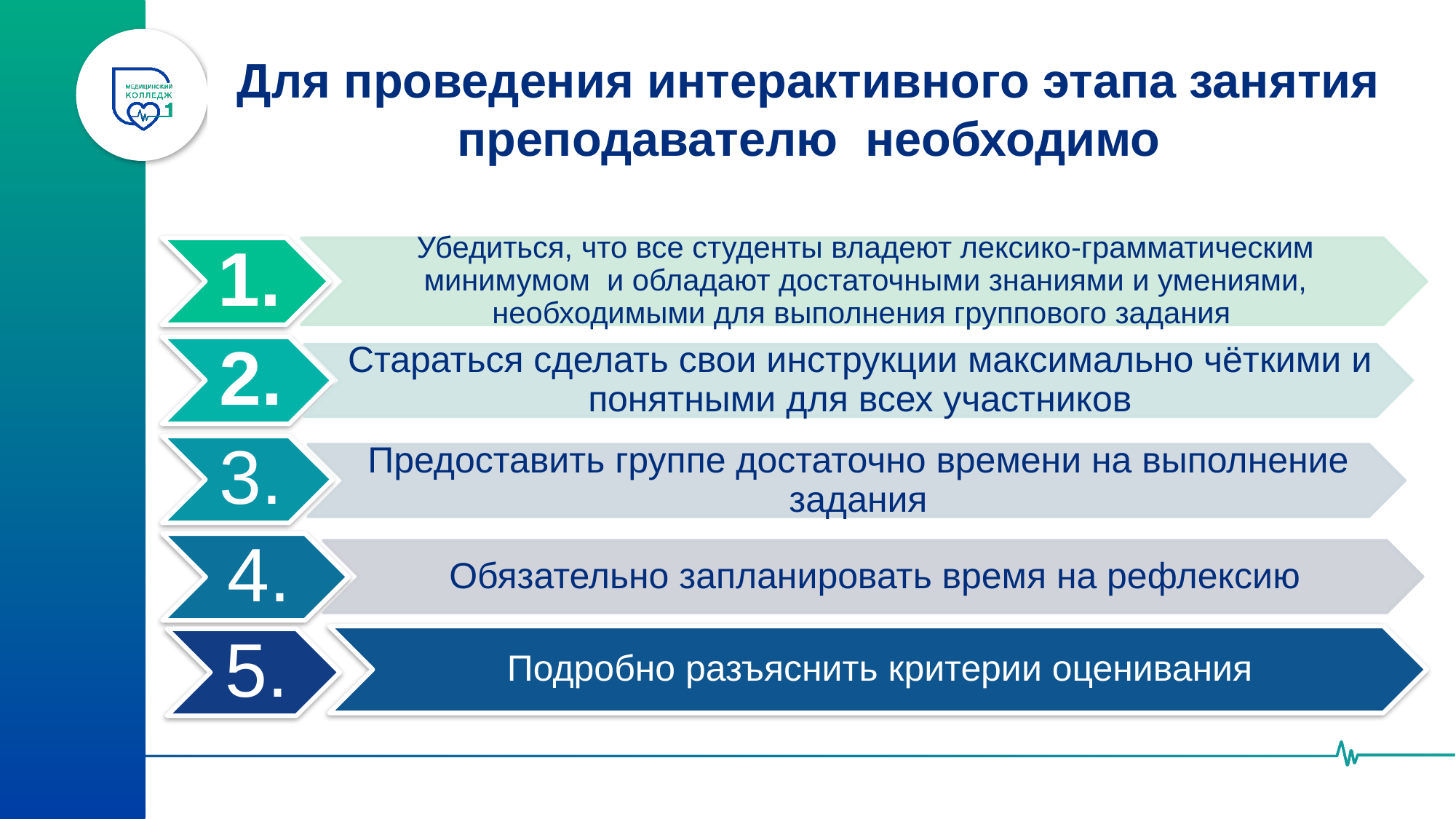

# Для проведения интерактивного этапа занятия преподавателю  необходимо
1.
Убедиться, что все студенты владеют лексико-грамматическим минимумом  и обладают достаточными знаниями и умениями, необходимыми для выполнения группового задания
2.
Стараться сделать свои инструкции максимально чёткими и понятными для всех участников
3.
Предоставить группе достаточно времени на выполнение задания
4.
Обязательно запланировать время на рефлексию
Подробно разъяснить критерии оценивания
5.